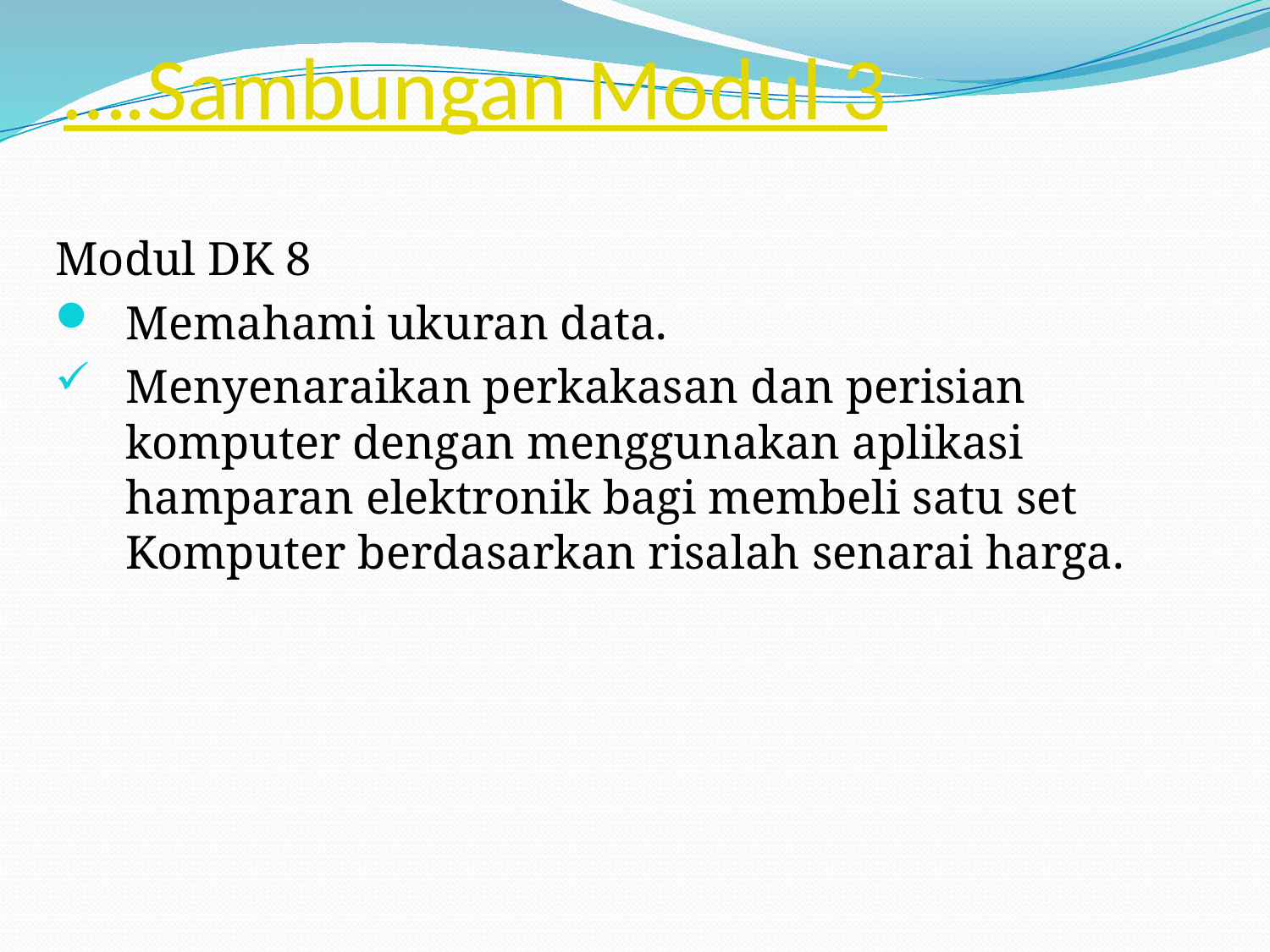

# ….Sambungan Modul 3

Modul DK 8
Memahami ukuran data.
Menyenaraikan perkakasan dan perisian komputer dengan menggunakan aplikasi hamparan elektronik bagi membeli satu set Komputer berdasarkan risalah senarai harga.